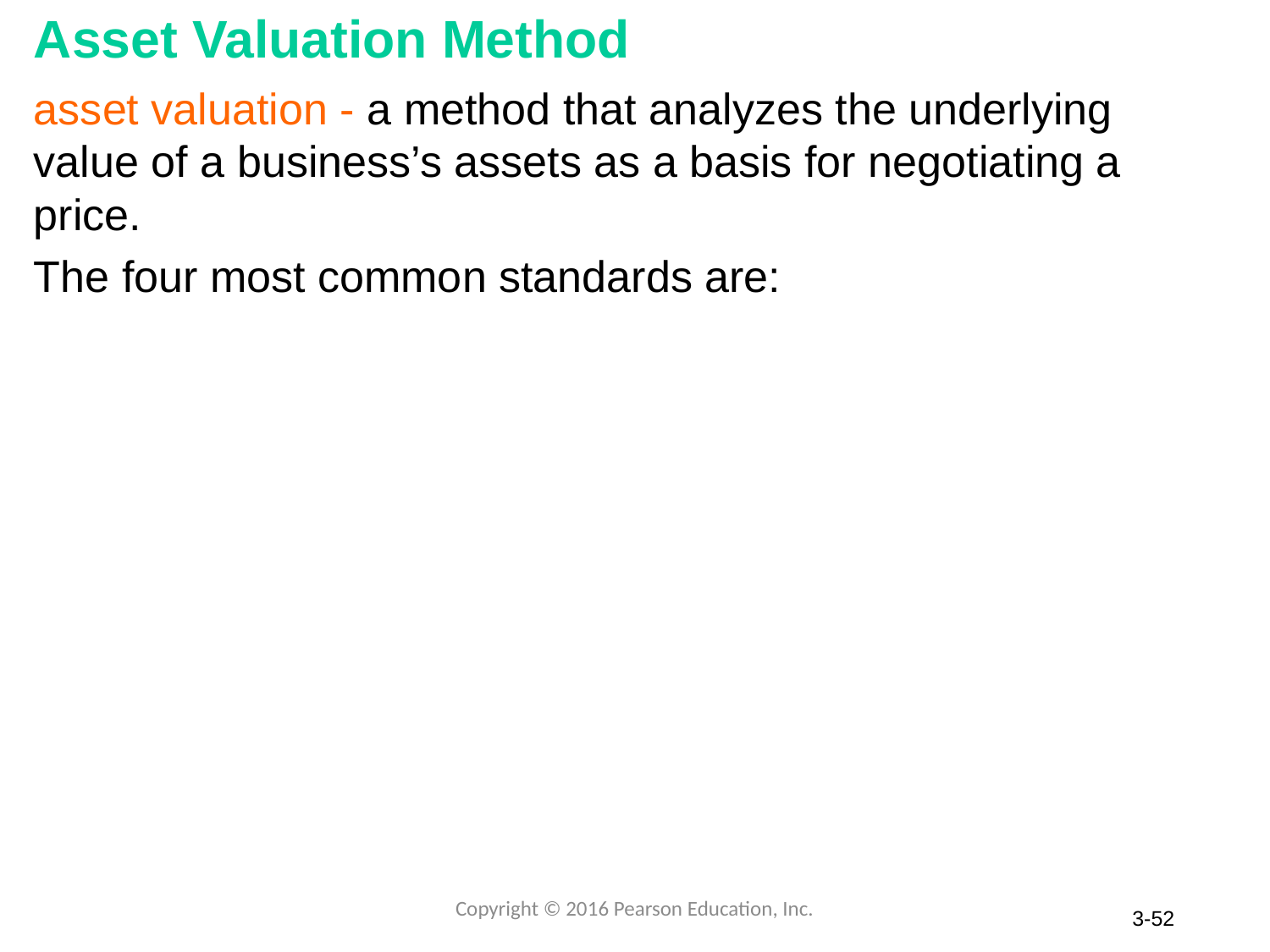

# Asset Valuation Method
asset valuation - a method that analyzes the underlying value of a business’s assets as a basis for negotiating a price.
The four most common standards are:

Copyright © 2016 Pearson Education, Inc.